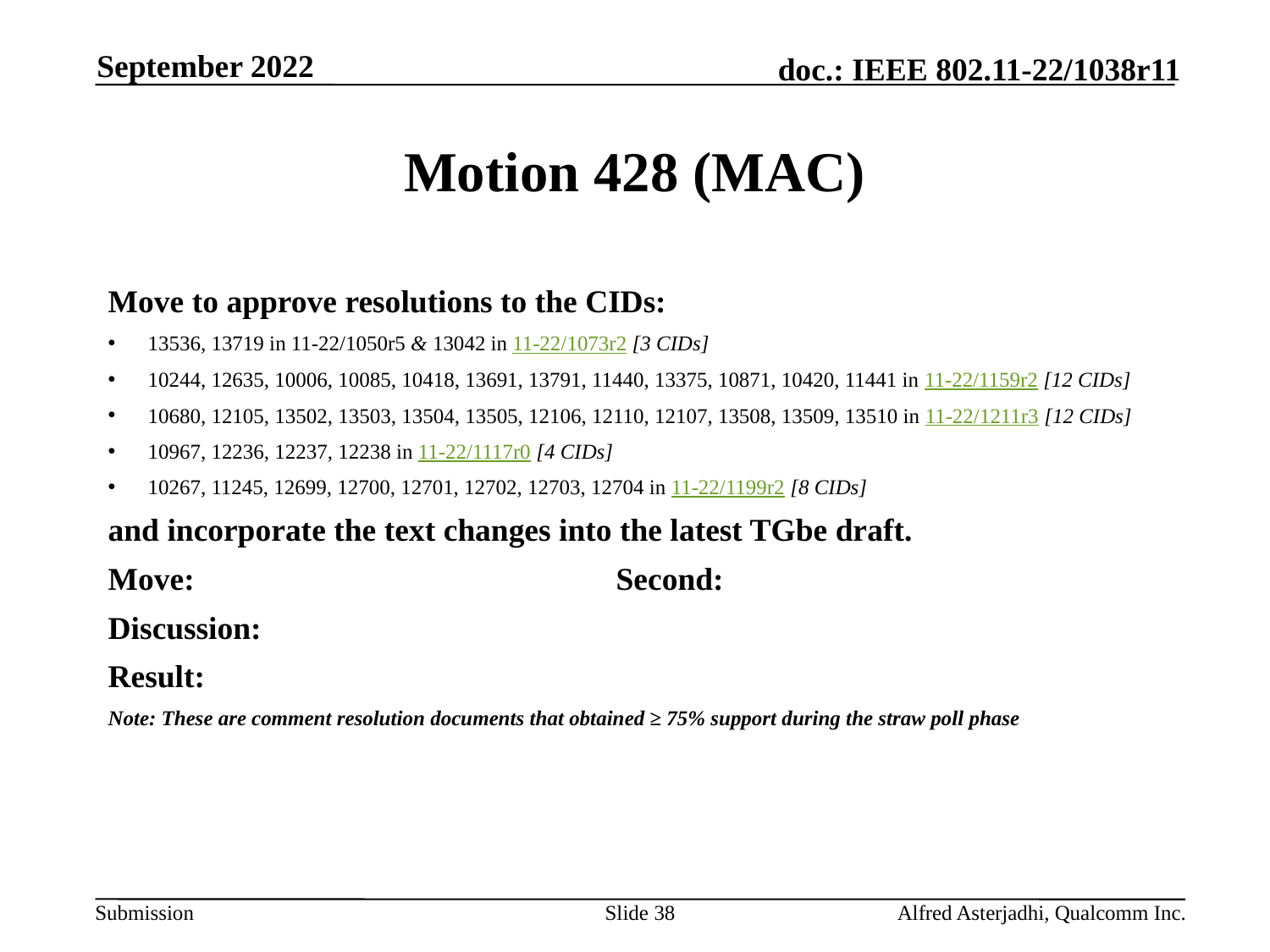

September 2022
# Motion 428 (MAC)
Move to approve resolutions to the CIDs:
13536, 13719 in 11-22/1050r5 & 13042 in 11-22/1073r2 [3 CIDs]
10244, 12635, 10006, 10085, 10418, 13691, 13791, 11440, 13375, 10871, 10420, 11441 in 11-22/1159r2 [12 CIDs]
10680, 12105, 13502, 13503, 13504, 13505, 12106, 12110, 12107, 13508, 13509, 13510 in 11-22/1211r3 [12 CIDs]
10967, 12236, 12237, 12238 in 11-22/1117r0 [4 CIDs]
10267, 11245, 12699, 12700, 12701, 12702, 12703, 12704 in 11-22/1199r2 [8 CIDs]
and incorporate the text changes into the latest TGbe draft.
Move: 				Second:
Discussion:
Result:
Note: These are comment resolution documents that obtained ≥ 75% support during the straw poll phase

Slide 38
Alfred Asterjadhi, Qualcomm Inc.